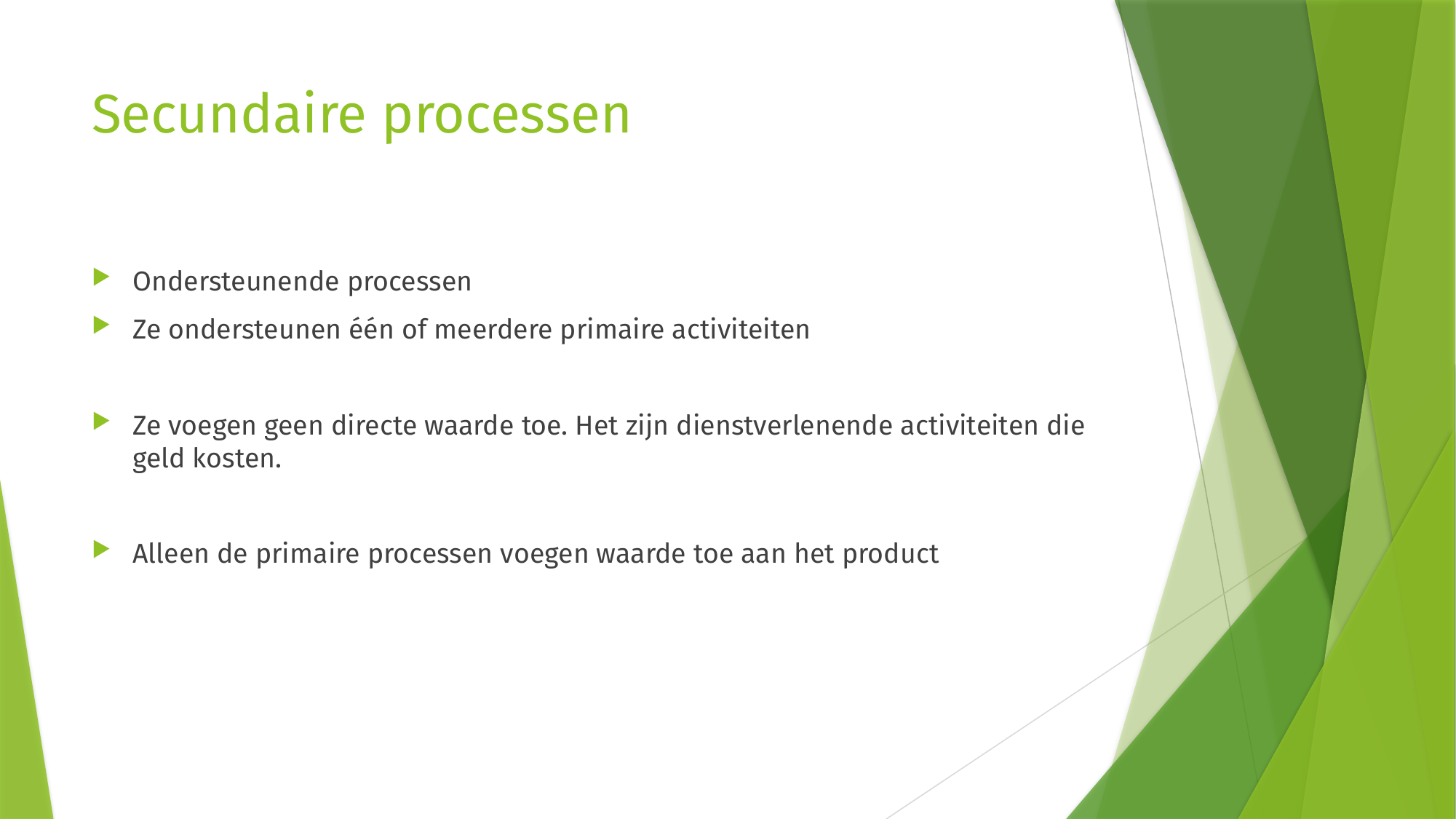

# Secundaire processen
Ondersteunende processen
Ze ondersteunen één of meerdere primaire activiteiten

Ze voegen geen directe waarde toe. Het zijn dienstverlenende activiteiten die geld kosten.

Alleen de primaire processen voegen waarde toe aan het product